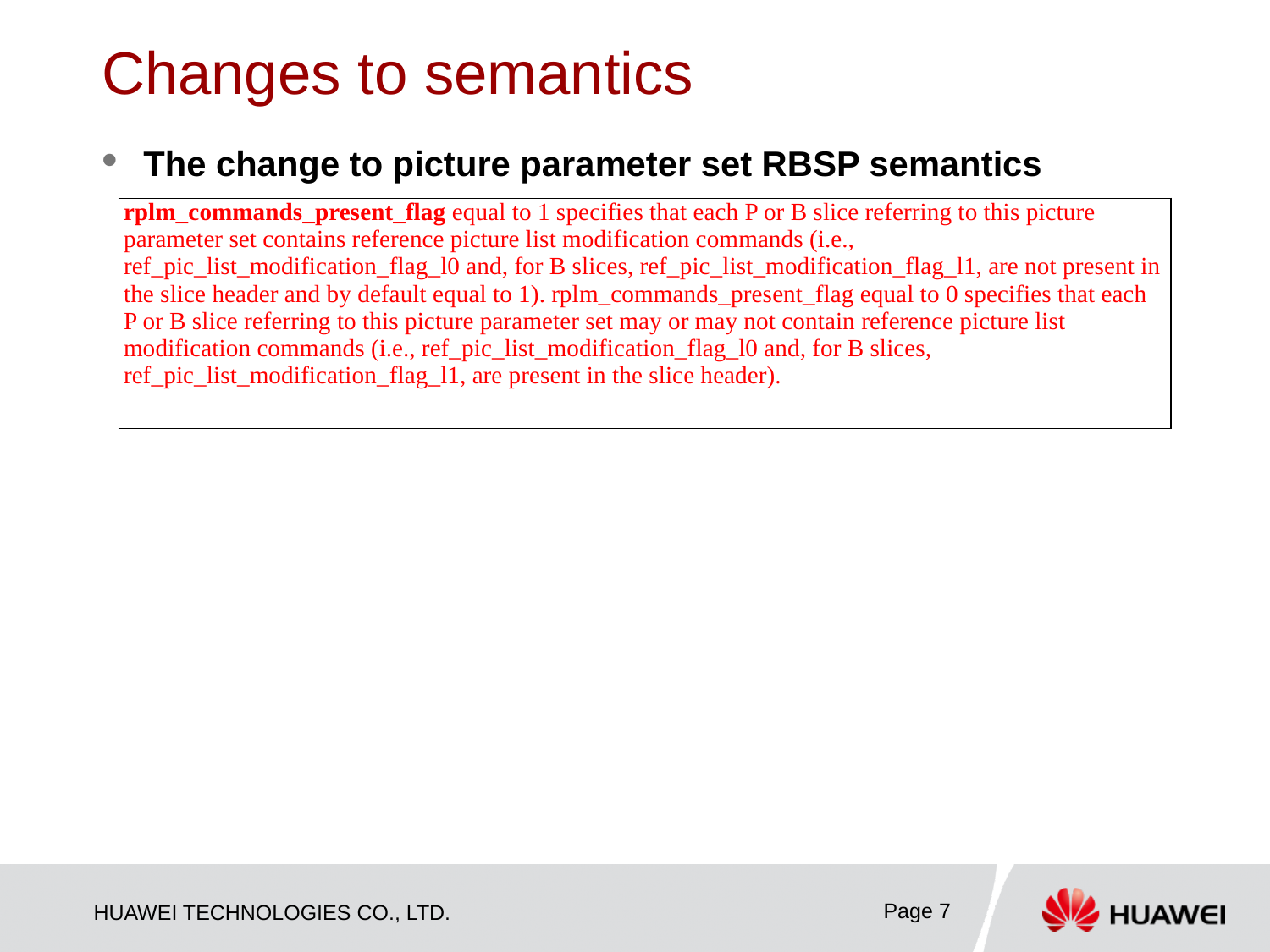

# Changes to semantics
The change to picture parameter set RBSP semantics
| rplm\_commands\_present\_flag equal to 1 specifies that each P or B slice referring to this picture parameter set contains reference picture list modification commands (i.e., ref\_pic\_list\_modification\_flag\_l0 and, for B slices, ref\_pic\_list\_modification\_flag\_l1, are not present in the slice header and by default equal to 1). rplm\_commands\_present\_flag equal to 0 specifies that each P or B slice referring to this picture parameter set may or may not contain reference picture list modification commands (i.e., ref\_pic\_list\_modification\_flag\_l0 and, for B slices, ref\_pic\_list\_modification\_flag\_l1, are present in the slice header). |
| --- |
Page 7